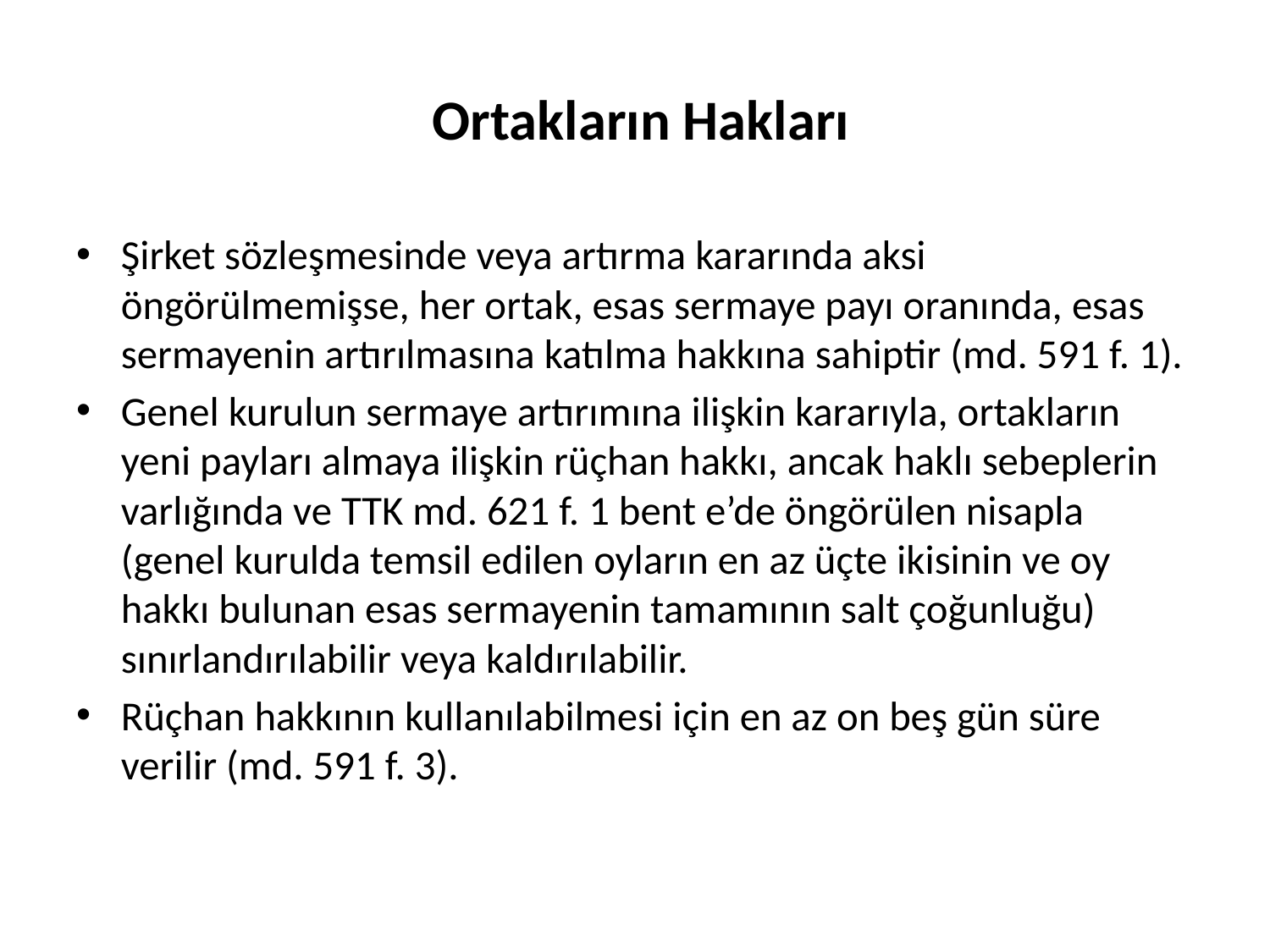

# Ortakların Hakları
Şirket sözleşmesinde veya artırma kararında aksi öngörülmemişse, her ortak, esas sermaye payı oranında, esas sermayenin artırılmasına katılma hakkına sahiptir (md. 591 f. 1).
Genel kurulun sermaye artırımına ilişkin kararıyla, ortakların yeni payları almaya ilişkin rüçhan hakkı, ancak haklı sebeplerin varlığında ve TTK md. 621 f. 1 bent e’de öngörülen nisapla (genel kurulda temsil edilen oyların en az üçte ikisinin ve oy hakkı bulunan esas sermayenin tamamının salt çoğunluğu) sınırlandırılabilir veya kaldırılabilir.
Rüçhan hakkının kullanılabilmesi için en az on beş gün süre verilir (md. 591 f. 3).